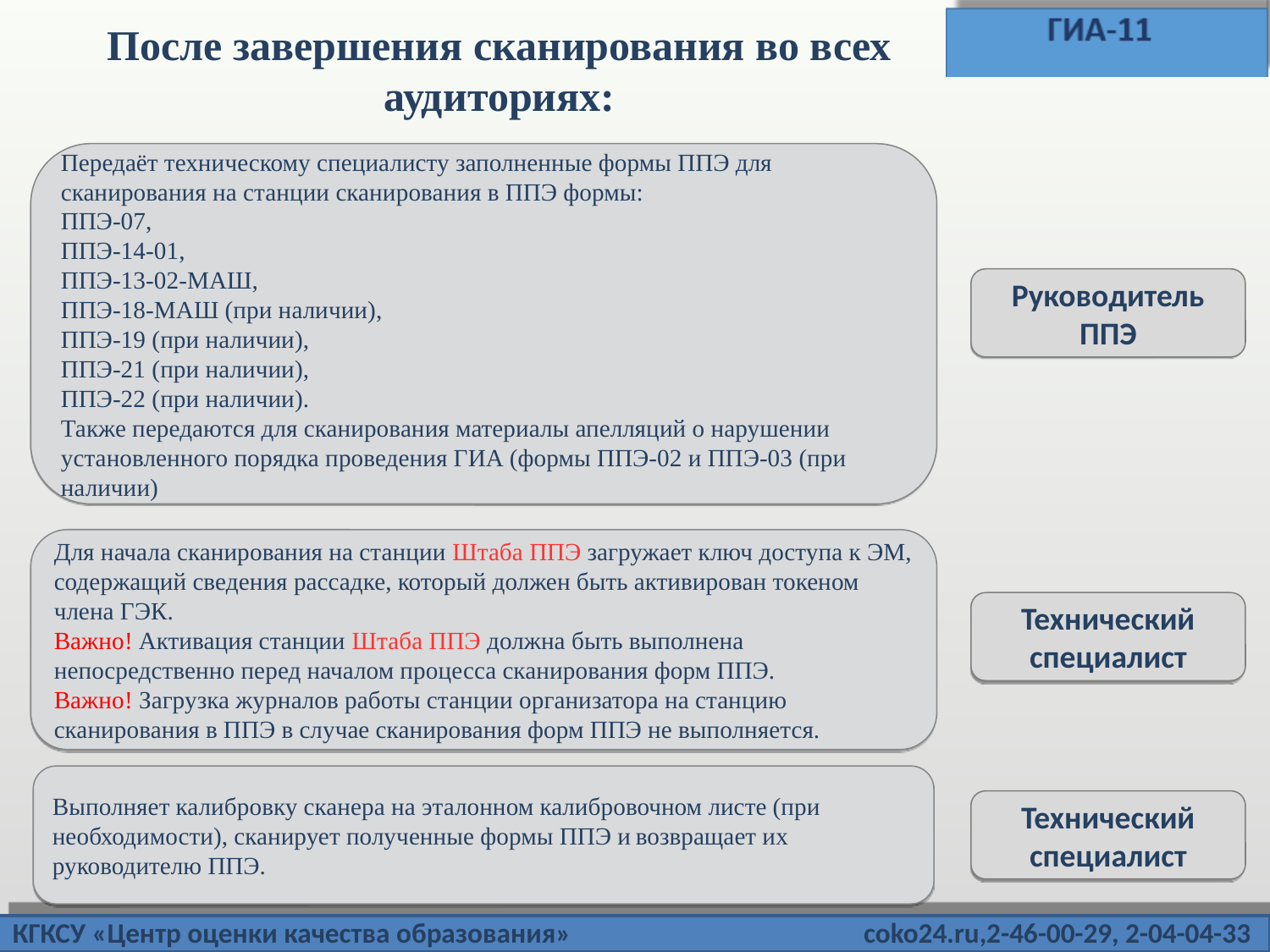

После завершения сканирования во всех аудиториях:
Передаёт техническому специалисту заполненные формы ППЭ для сканирования на станции сканирования в ППЭ формы:
ППЭ-07,
ППЭ-14-01,
ППЭ-13-02-МАШ,
ППЭ-18-МАШ (при наличии),
ППЭ-19 (при наличии),
ППЭ-21 (при наличии),
ППЭ-22 (при наличии).
Также передаются для сканирования материалы апелляций о нарушении
установленного порядка проведения ГИА (формы ППЭ-02 и ППЭ-03 (при наличии)
Руководитель ППЭ

Для начала сканирования на станции Штаба ППЭ загружает ключ доступа к ЭМ, содержащий сведения рассадке, который должен быть активирован токеном члена ГЭК.
Важно! Активация станции Штаба ППЭ должна быть выполнена непосредственно перед началом процесса сканирования форм ППЭ.
Важно! Загрузка журналов работы станции организатора на станцию сканирования в ППЭ в случае сканирования форм ППЭ не выполняется.
Технический специалист
Выполняет калибровку сканера на эталонном калибровочном листе (при необходимости), сканирует полученные формы ППЭ и возвращает их руководителю ППЭ.
Технический специалист